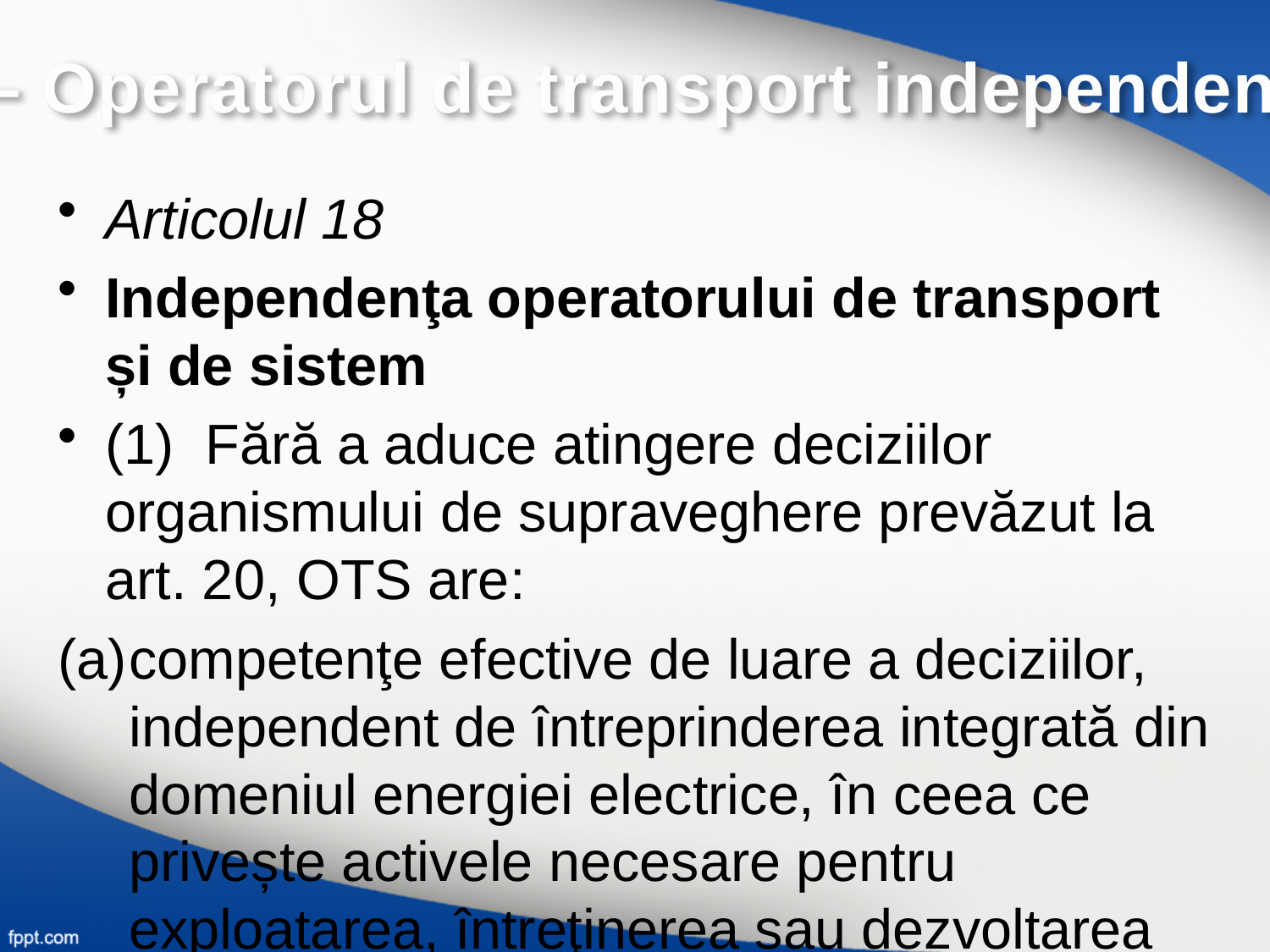

V – Operatorul de transport independent
Articolul 18
Independenţa operatorului de transport și de sistem
(1)  Fără a aduce atingere deciziilor organismului de supraveghere prevăzut la art. 20, OTS are:
competenţe efective de luare a deciziilor, independent de întreprinderea integrată din domeniul energiei electrice, în ceea ce privește activele necesare pentru exploatarea, întreţinerea sau dezvoltarea sistemului de transport;
(b) are dreptul de a obţine finanţare pe pieţele de capital, în special prin împrumuturi și aport de capital.